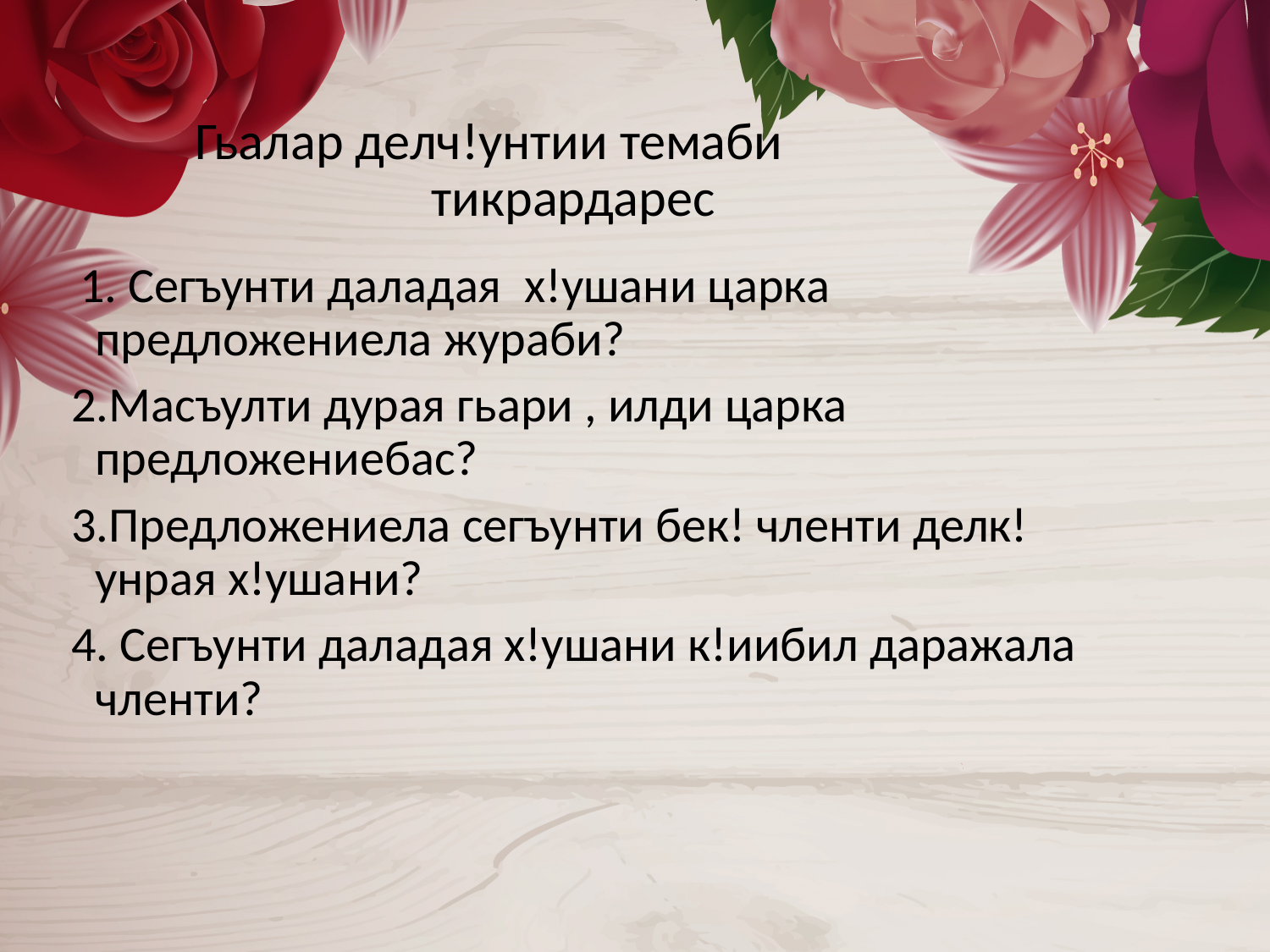

# Гьалар делч!унтии темаби                                                             тикрардарес
 1. Сегъунти даладая  х!ушани царка предложениела жураби?
2.Масъулти дурая гьари , илди царка  предложениебас?
3.Предложениела сегъунти бек! членти делк!унрая х!ушани?
4. Сегъунти даладая х!ушани к!иибил даражала членти?